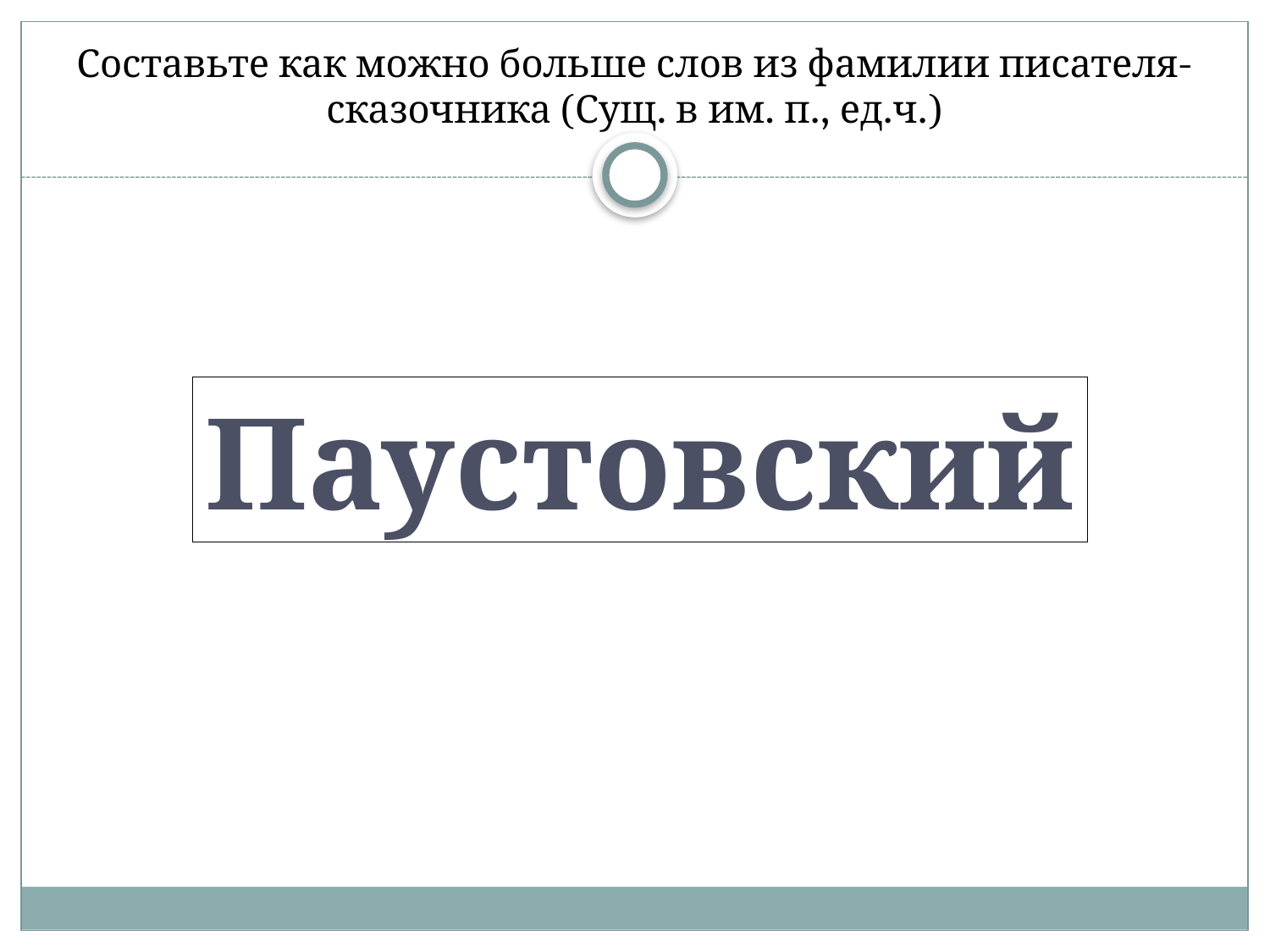

# Составьте как можно больше слов из фамилии писателя-сказочника (Сущ. в им. п., ед.ч.)
Паустовский